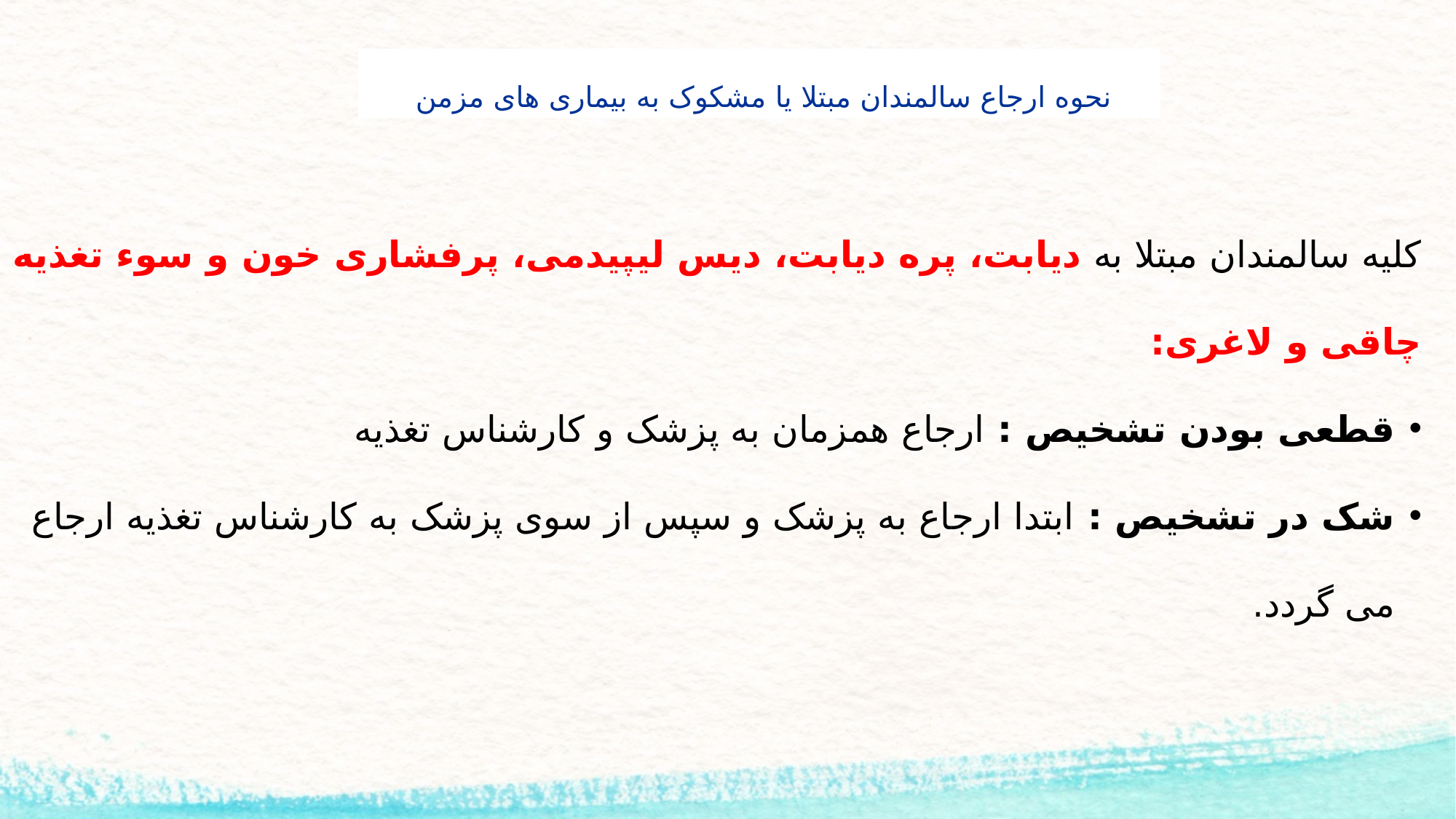

# نحوه ارجاع سالمندان مبتلا یا مشکوک به بیماری های مزمن
کلیه سالمندان مبتلا به دیابت، پره دیابت، دیس لیپیدمی، پرفشاری خون و سوء تغذیه چاقی و لاغری:
قطعی بودن تشخیص : ارجاع همزمان به پزشک و کارشناس تغذیه
شک در تشخیص : ابتدا ارجاع به پزشک و سپس از سوی پزشک به کارشناس تغذیه ارجاع می گردد.